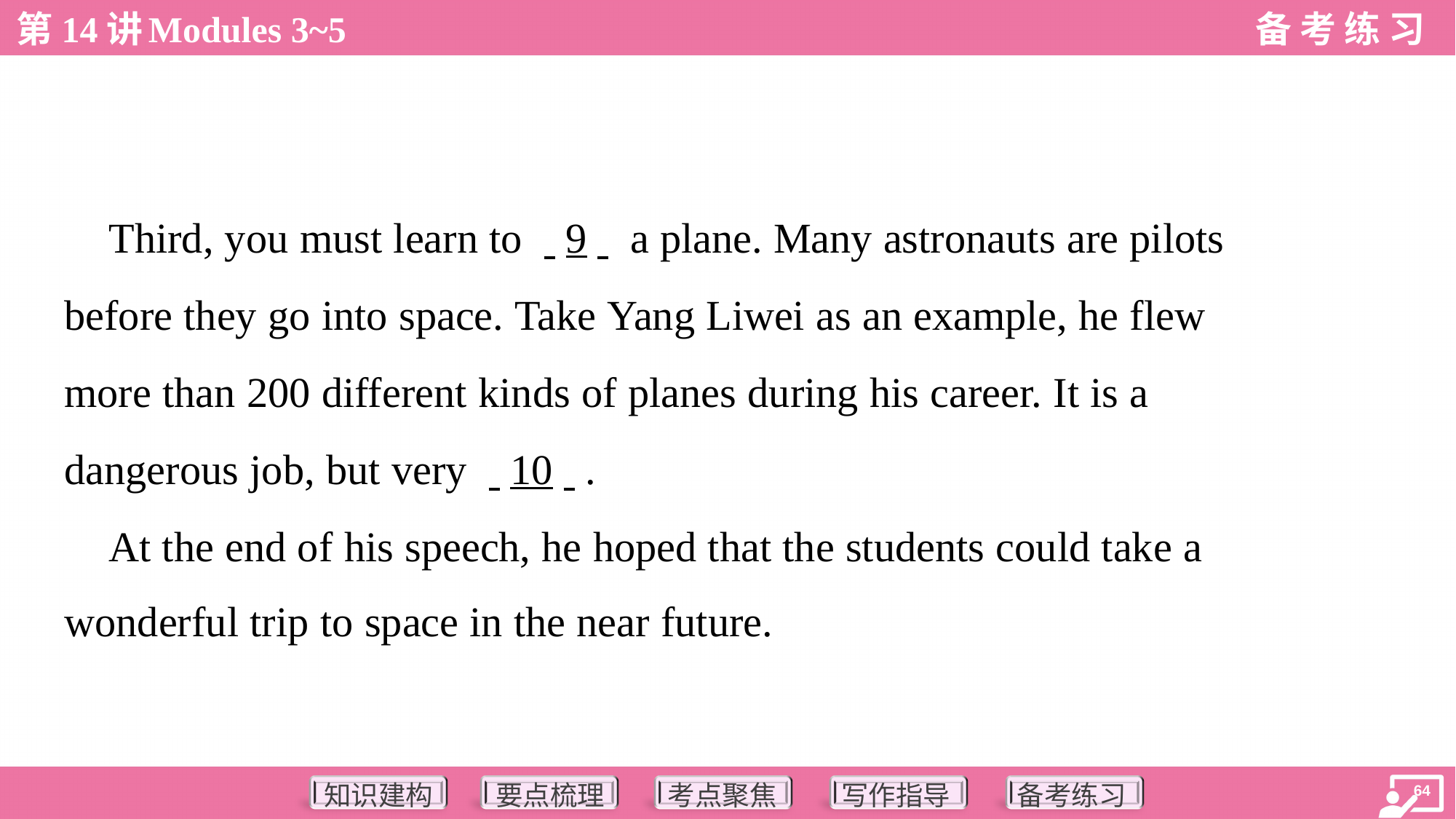

Third, you must learn to . .9. . a plane. Many astronauts are pilots
before they go into space. Take Yang Liwei as an example, he flew
more than 200 different kinds of planes during his career. It is a
dangerous job, but very . .10. ..
    At the end of his speech, he hoped that the students could take a
wonderful trip to space in the near future.